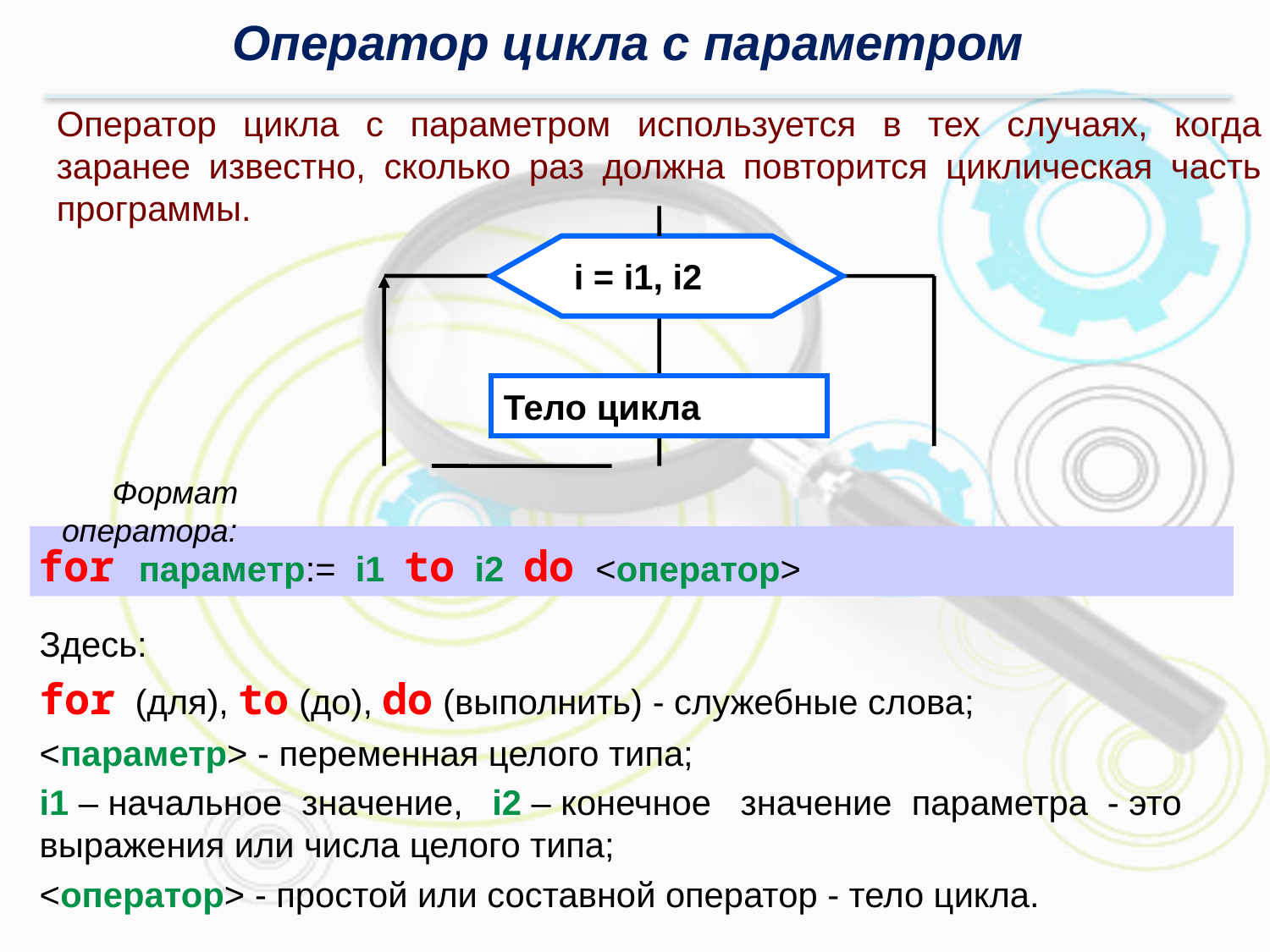

Оператор цикла с параметром

Оператор цикла с параметром используется в тех случаях, когда заранее известно, сколько раз должна повторится циклическая часть программы.

i = i1, i2

Тело цикла

Формат оператора:

for  параметр:=  i1  to  i2  do <оператор>
Здесь:
for  (для), to (до), do (выполнить) - служебные слова;
<параметр> - переменная целого типа;
i1 – начальное  значение,   i2 – конечное   значение  параметра  - это выражения или числа целого типа;
<оператор> - простой или составной оператор - тело цикла.